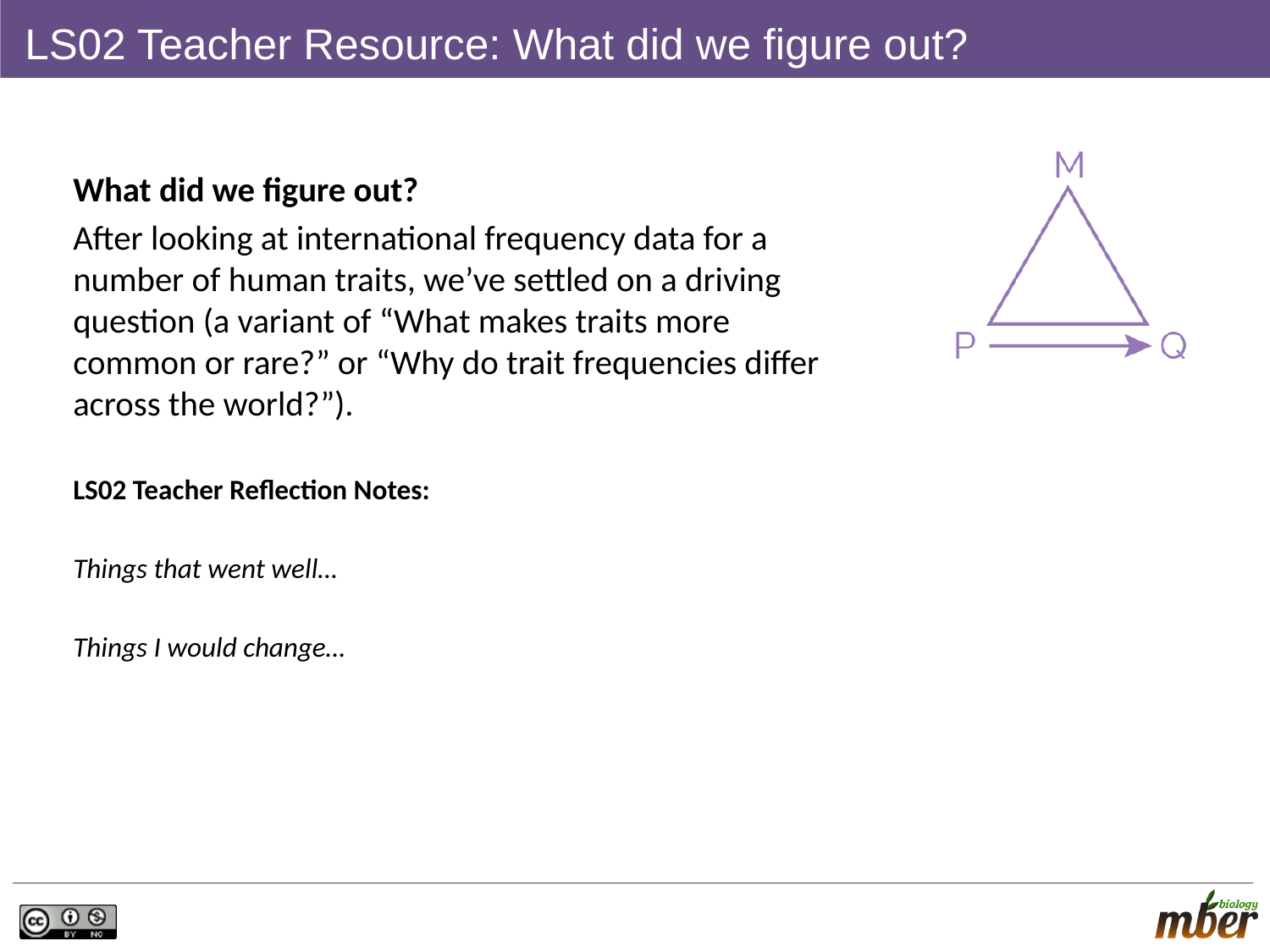

# LS02 Teacher Resource: What did we figure out?
What did we figure out?
After looking at international frequency data for a number of human traits, we’ve settled on a driving question (a variant of “What makes traits more common or rare?” or “Why do trait frequencies differ across the world?”).
LS02 Teacher Reflection Notes:

Things that went well…

Things I would change…